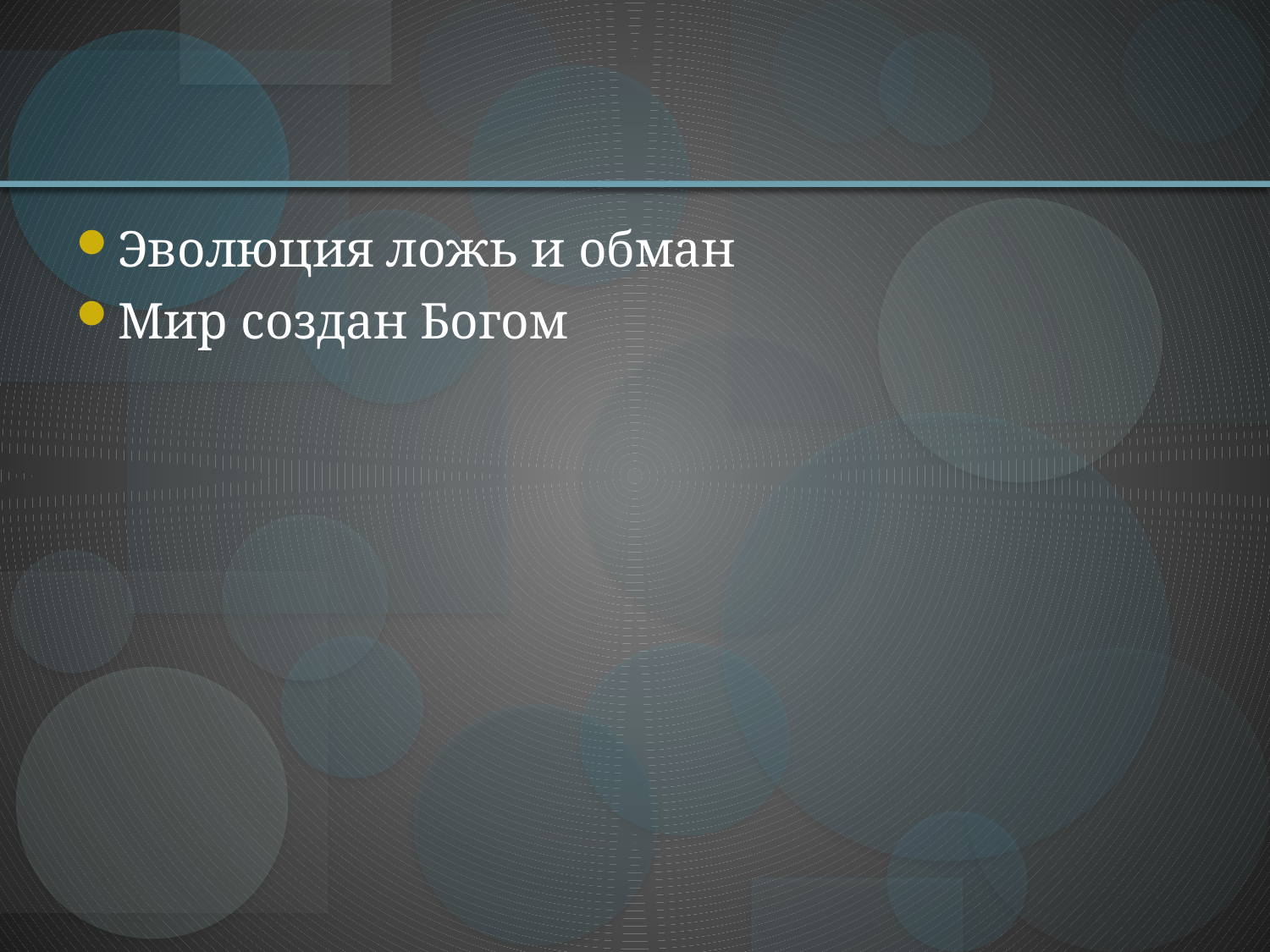

#
Эволюция ложь и обман
Мир создан Богом